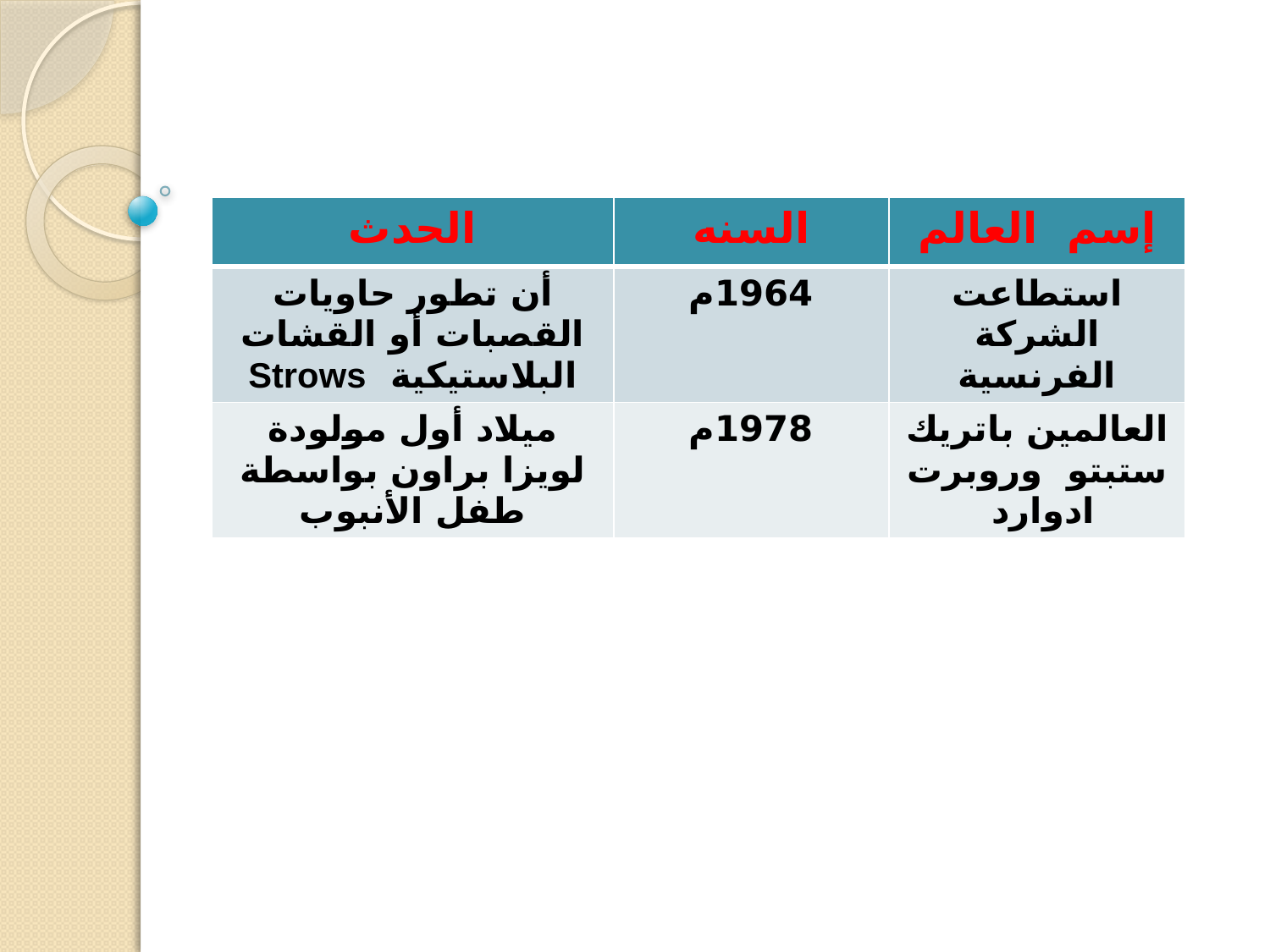

| الحدث | السنه | إسم العالم |
| --- | --- | --- |
| أن تطور حاويات القصبات أو القشات البلاستيكية Strows | 1964م | استطاعت الشركة الفرنسية |
| ميلاد أول مولودة لويزا براون بواسطة طفل الأنبوب | 1978م | العالمين باتريك ستبتو وروبرت ادوارد |